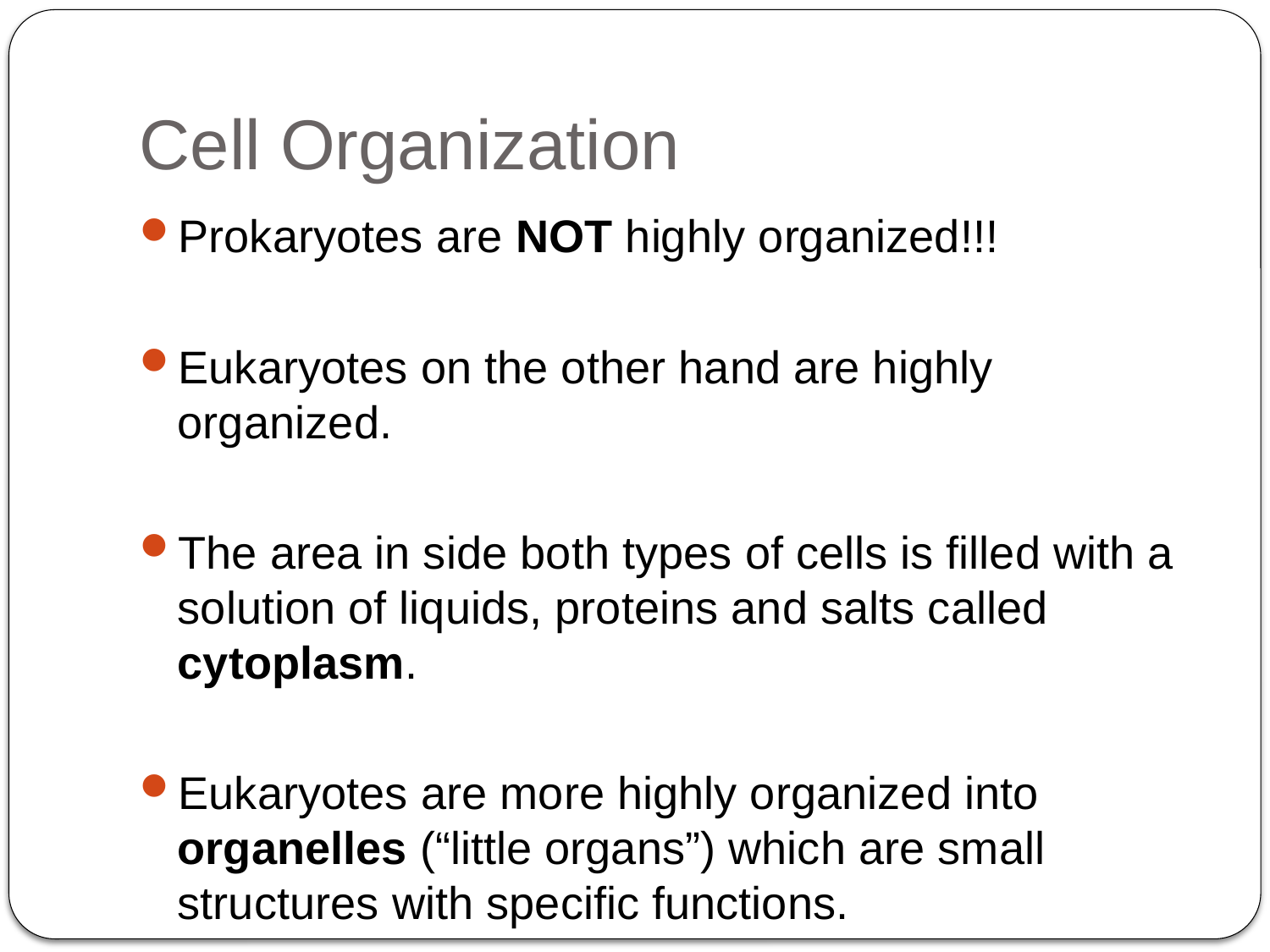

# Cell Organization
Prokaryotes are NOT highly organized!!!

Eukaryotes on the other hand are highly organized.

The area in side both types of cells is filled with a solution of liquids, proteins and salts called cytoplasm.

Eukaryotes are more highly organized into organelles (“little organs”) which are small structures with specific functions.